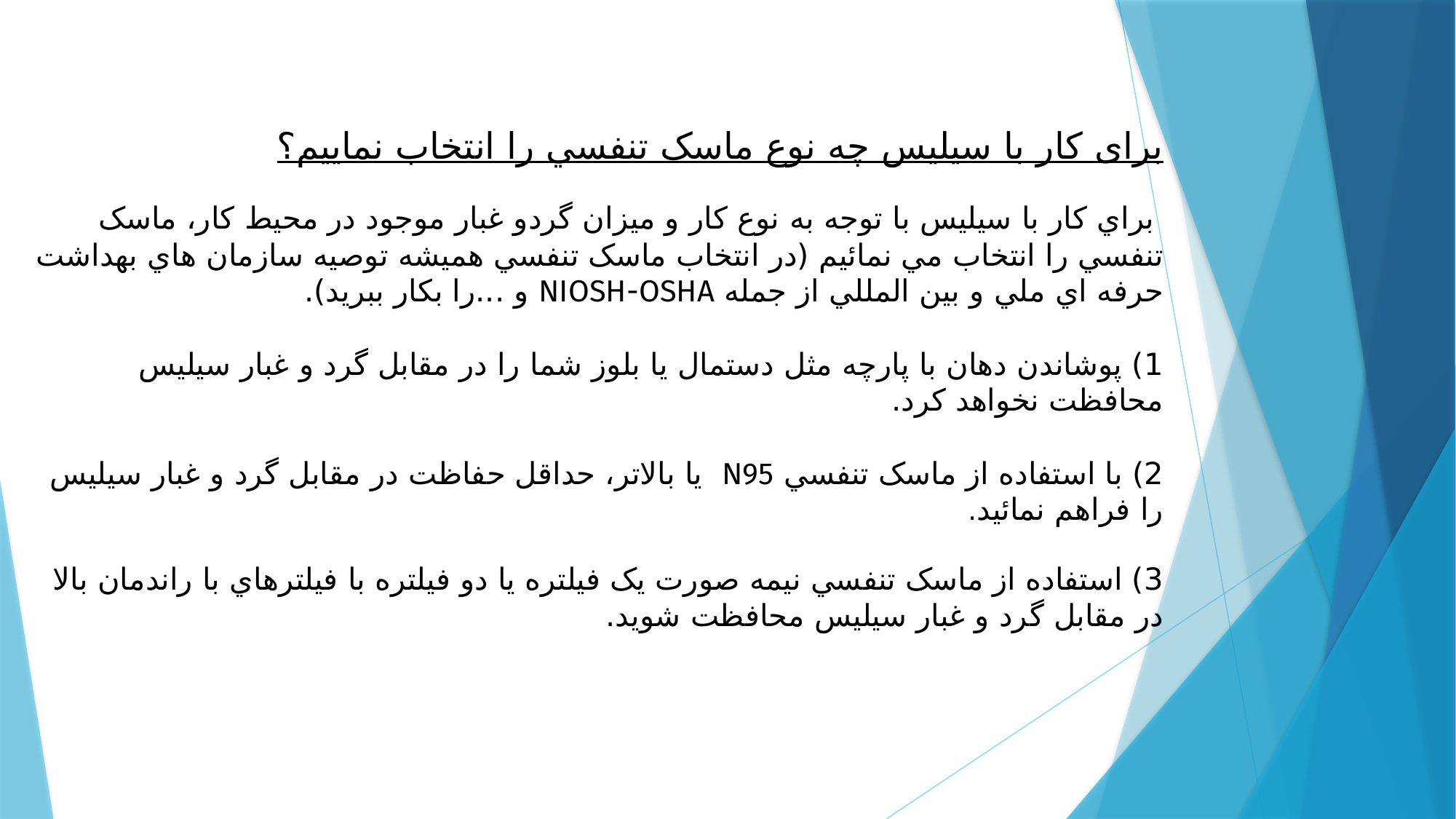

برای كار با سيليس چه نوع ماسک تنفسي را انتخاب نماييم؟

 براي كار با سيليس با توجه به نوع كار و ميزان گردو غبار موجود در محيط كار، ماسک تنفسي را انتخاب مي نمائيم (در انتخاب ماسک تنفسي هميشه توصيه سازمان هاي بهداشت حرفه اي ملي و بين المللي از جمله NIOSH-OSHA و ...را بكار ببريد).

1) پوشاندن دهان با پارچه مثل دستمال يا بلوز شما را در مقابل گرد و غبار سيليس محافظت نخواهد كرد.

2) با استفاده از ماسک تنفسي N95  يا بالاتر، حداقل حفاظت در مقابل گرد و غبار سيليس را فراهم نمائيد.

3) استفاده از ماسک تنفسي نيمه صورت يک فيلتره يا دو فيلتره با فيلترهاي با راندمان بالا در مقابل گرد و غبار سيليس محافظت شويد.